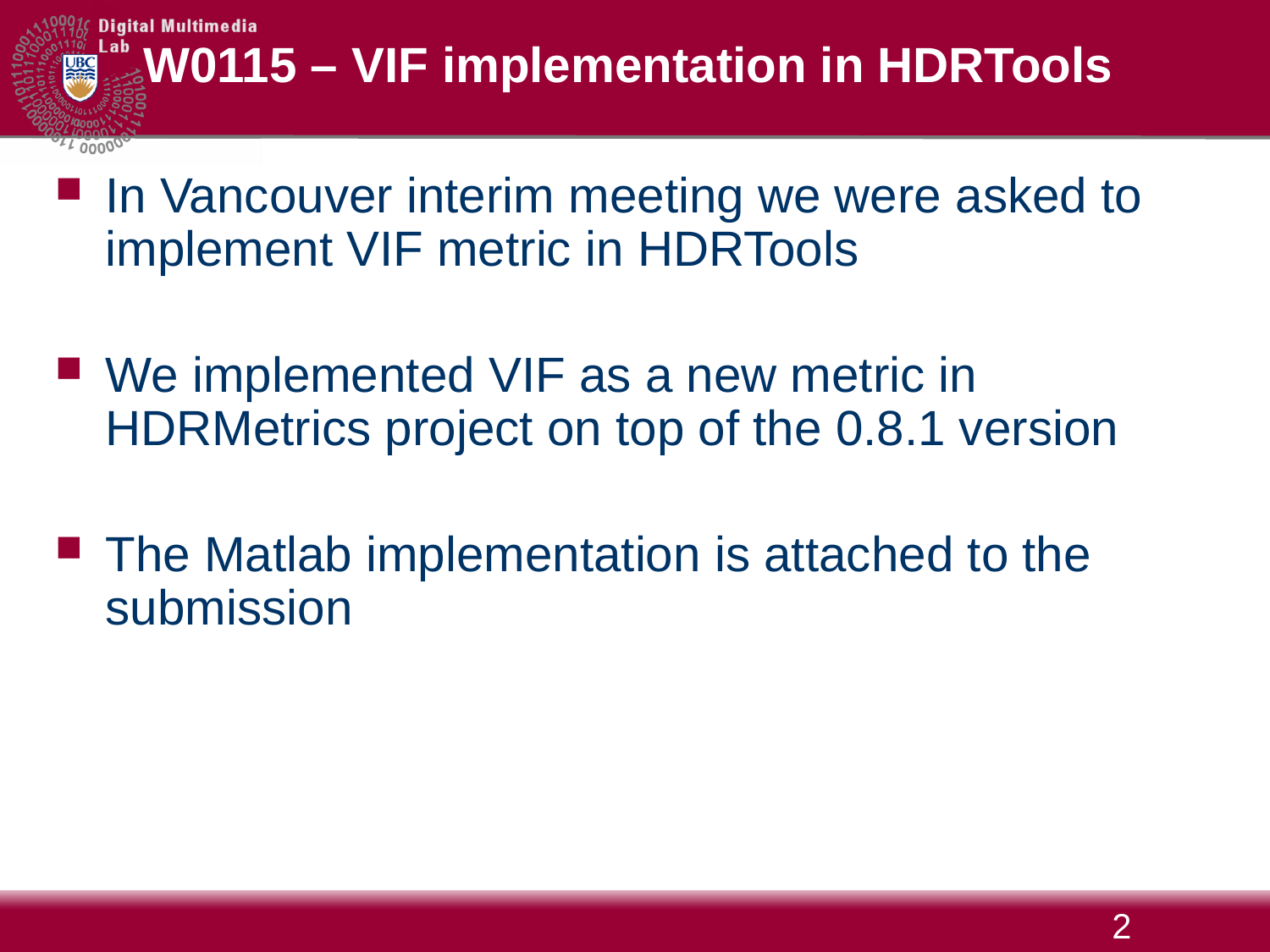

W0115 – VIF implementation in HDRTools
In Vancouver interim meeting we were asked to implement VIF metric in HDRTools

We implemented VIF as a new metric in HDRMetrics project on top of the 0.8.1 version

The Matlab implementation is attached to the submission

2